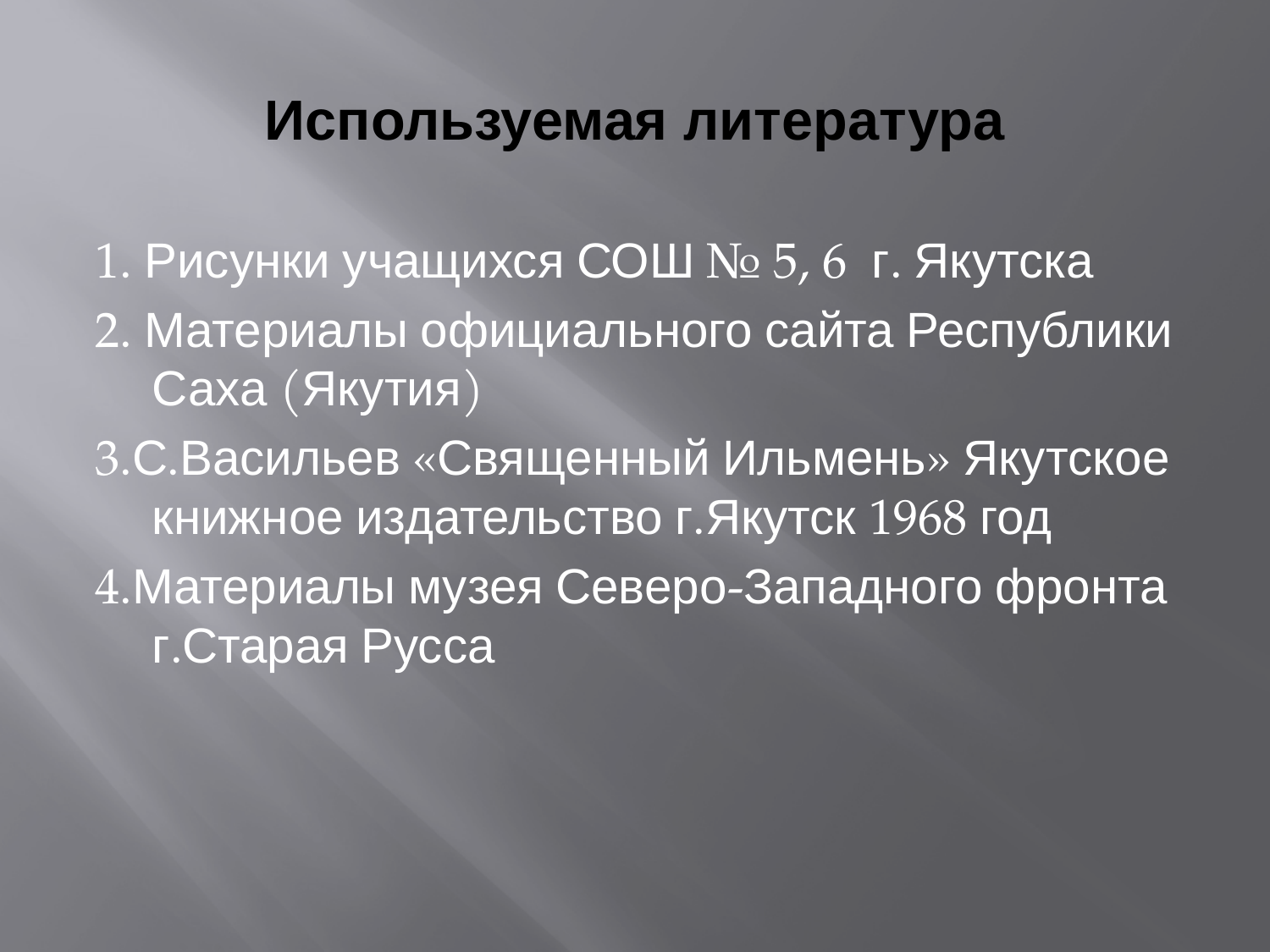

# Используемая литература
1. Рисунки учащихся СОШ № 5, 6  г. Якутска
2. Материалы официального сайта Республики Саха (Якутия)
3.С.Васильев «Священный Ильмень» Якутское книжное издательство г.Якутск 1968 год
4.Материалы музея Северо-Западного фронта г.Старая Русса